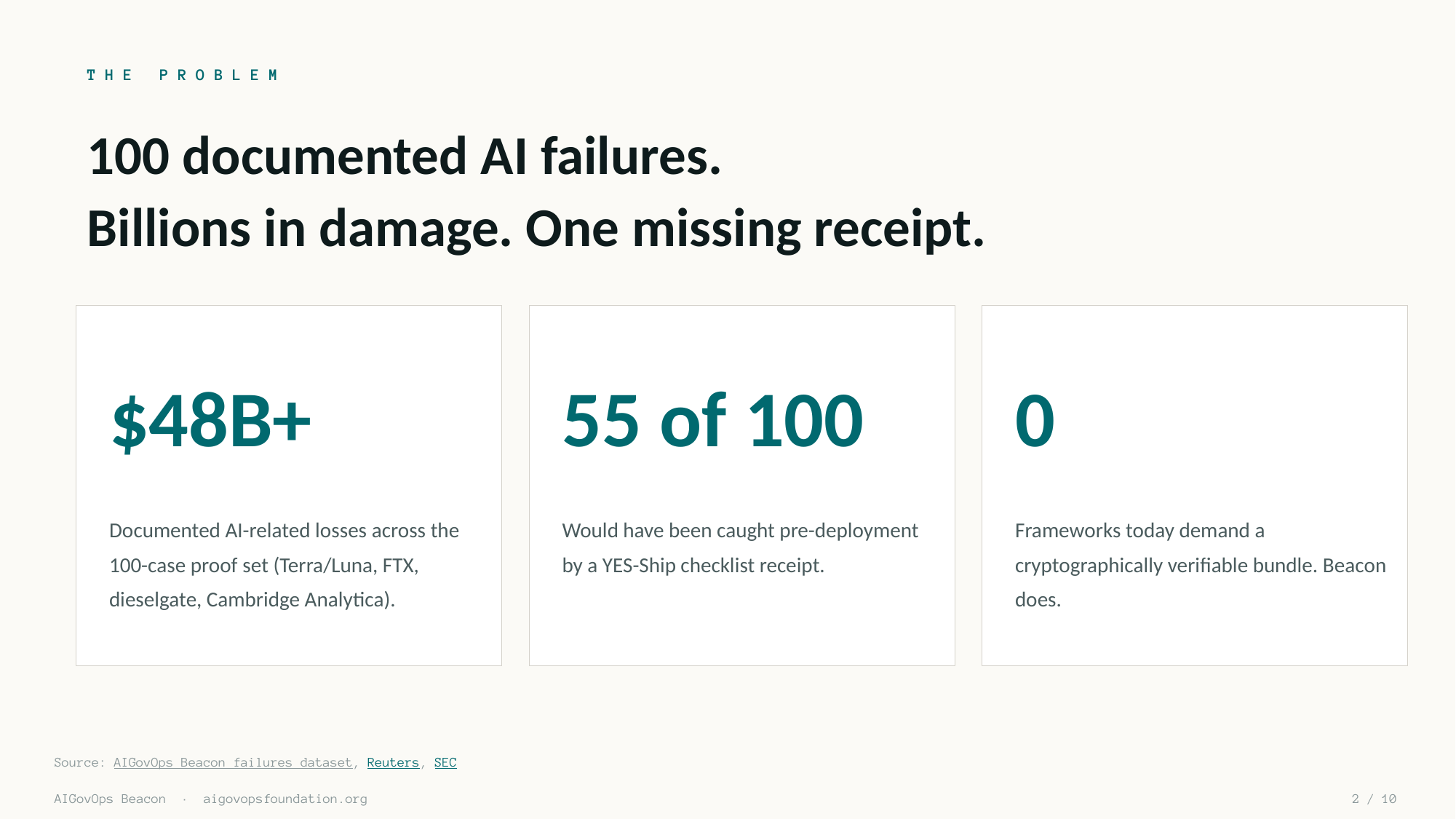

THE PROBLEM
100 documented AI failures.
Billions in damage. One missing receipt.

$48B+
55 of 100
0
Documented AI-related losses across the 100-case proof set (Terra/Luna, FTX, dieselgate, Cambridge Analytica).
Would have been caught pre-deployment by a YES-Ship checklist receipt.
Frameworks today demand a cryptographically verifiable bundle. Beacon does.
Source: AIGovOps Beacon failures dataset, Reuters, SEC
AIGovOps Beacon  ·  aigovopsfoundation.org
2 / 10